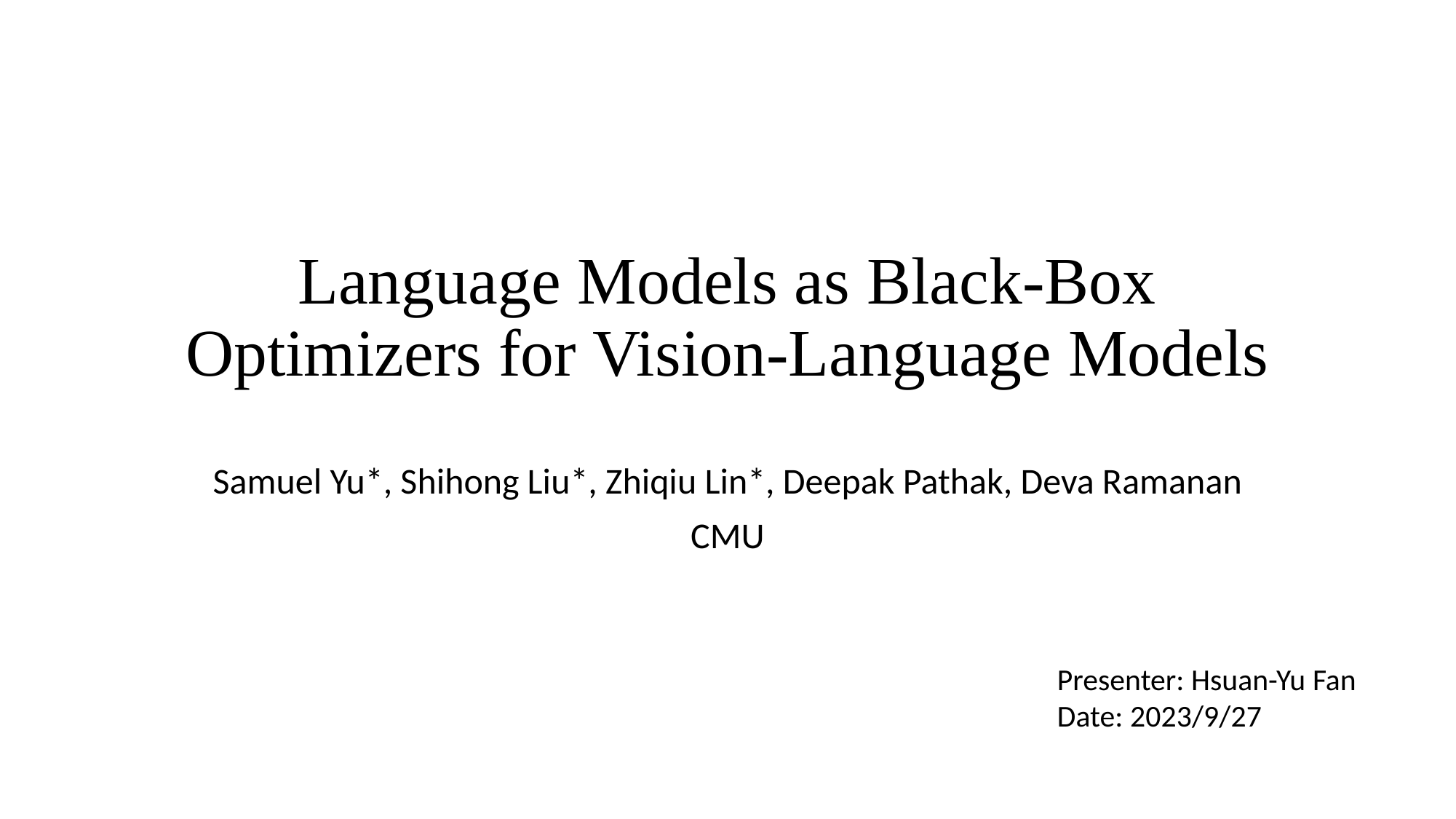

# Language Models as Black-Box Optimizers for Vision-Language Models
Samuel Yu*, Shihong Liu*, Zhiqiu Lin*, Deepak Pathak, Deva Ramanan
CMU
Presenter: Hsuan-Yu Fan
Date: 2023/9/27